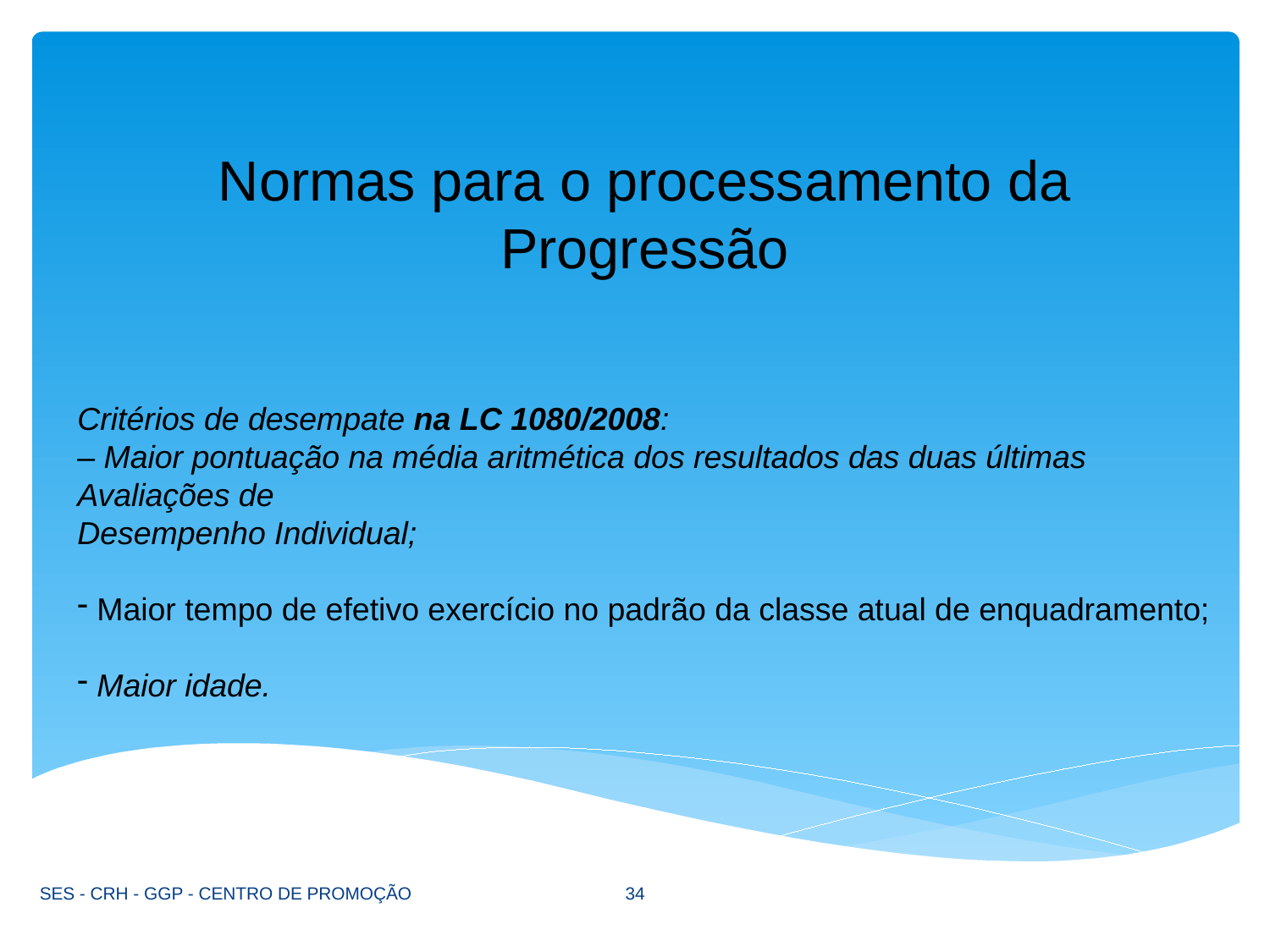

Normas para o processamento da Progressão

Critérios de desempate na LC 1080/2008:
– Maior pontuação na média aritmética dos resultados das duas últimas Avaliações de
Desempenho Individual;
 Maior tempo de efetivo exercício no padrão da classe atual de enquadramento;
 Maior idade.

34
SES - CRH - GGP - CENTRO DE PROMOÇÃO